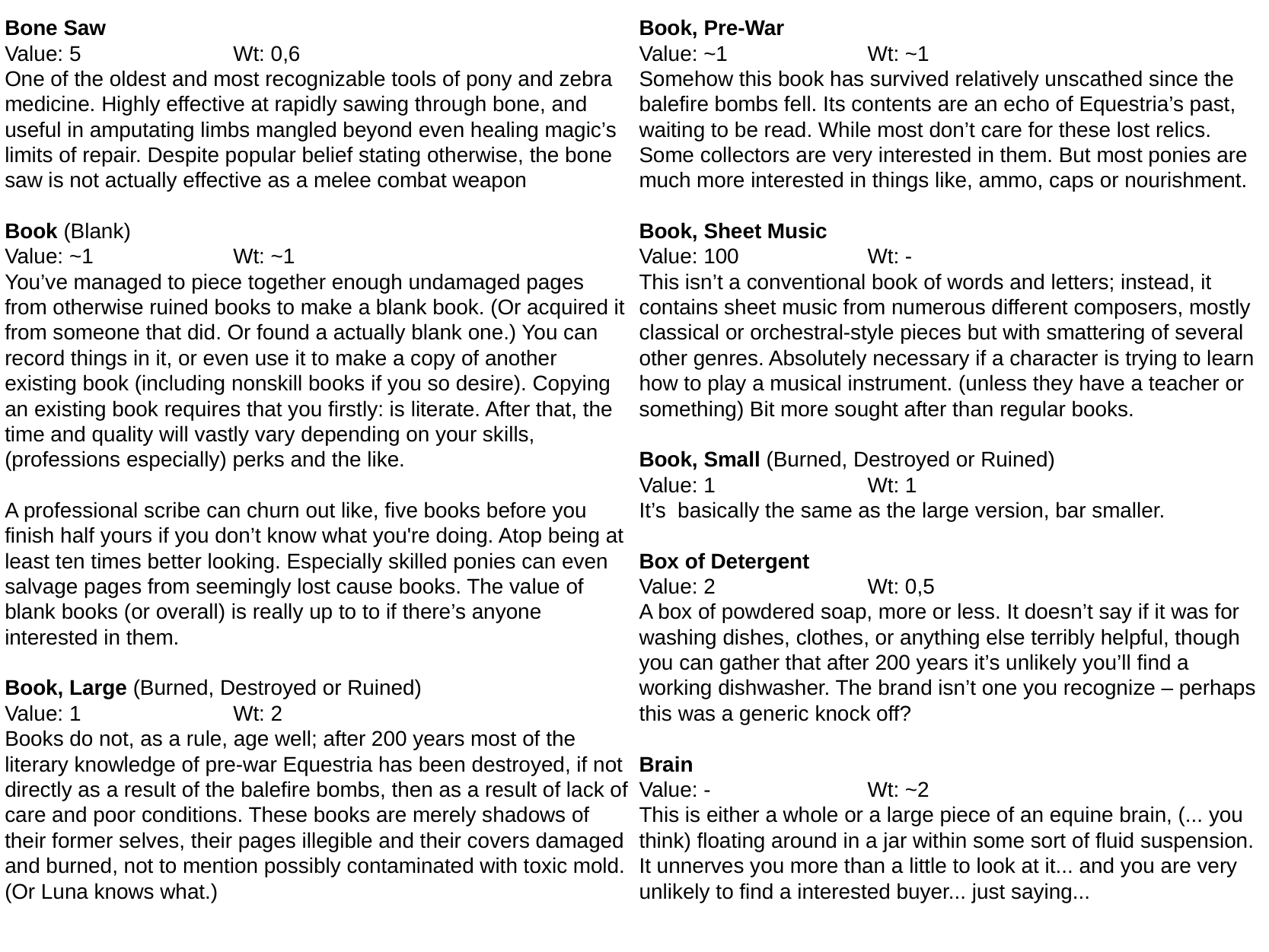

Bone Saw
Value: 5		Wt: 0,6
One of the oldest and most recognizable tools of pony and zebra medicine. Highly effective at rapidly sawing through bone, and useful in amputating limbs mangled beyond even healing magic’s limits of repair. Despite popular belief stating otherwise, the bone saw is not actually effective as a melee combat weapon

Book (Blank)
Value: ~1		Wt: ~1
You’ve managed to piece together enough undamaged pages from otherwise ruined books to make a blank book. (Or acquired it from someone that did. Or found a actually blank one.) You can record things in it, or even use it to make a copy of another existing book (including nonskill books if you so desire). Copying an existing book requires that you firstly: is literate. After that, the time and quality will vastly vary depending on your skills, (professions especially) perks and the like.

A professional scribe can churn out like, five books before you finish half yours if you don’t know what you're doing. Atop being at least ten times better looking. Especially skilled ponies can even salvage pages from seemingly lost cause books. The value of blank books (or overall) is really up to to if there’s anyone interested in them.

Book, Large (Burned, Destroyed or Ruined)
Value: 1		Wt: 2
Books do not, as a rule, age well; after 200 years most of the literary knowledge of pre-war Equestria has been destroyed, if not directly as a result of the balefire bombs, then as a result of lack of care and poor conditions. These books are merely shadows of their former selves, their pages illegible and their covers damaged and burned, not to mention possibly contaminated with toxic mold. (Or Luna knows what.)

Book, Pre-War
Value: ~1		Wt: ~1
Somehow this book has survived relatively unscathed since the balefire bombs fell. Its contents are an echo of Equestria’s past, waiting to be read. While most don’t care for these lost relics. Some collectors are very interested in them. But most ponies are much more interested in things like, ammo, caps or nourishment.

Book, Sheet Music
Value: 100		Wt: -
This isn’t a conventional book of words and letters; instead, it contains sheet music from numerous different composers, mostly classical or orchestral-style pieces but with smattering of several other genres. Absolutely necessary if a character is trying to learn how to play a musical instrument. (unless they have a teacher or something) Bit more sought after than regular books.

Book, Small (Burned, Destroyed or Ruined)
Value: 1		Wt: 1
It’s  basically the same as the large version, bar smaller.

Box of Detergent
Value: 2		Wt: 0,5
A box of powdered soap, more or less. It doesn’t say if it was for washing dishes, clothes, or anything else terribly helpful, though you can gather that after 200 years it’s unlikely you’ll find a working dishwasher. The brand isn’t one you recognize – perhaps this was a generic knock off?

Brain
Value: -		Wt: ~2
This is either a whole or a large piece of an equine brain, (... you think) floating around in a jar within some sort of fluid suspension. It unnerves you more than a little to look at it... and you are very unlikely to find a interested buyer... just saying...